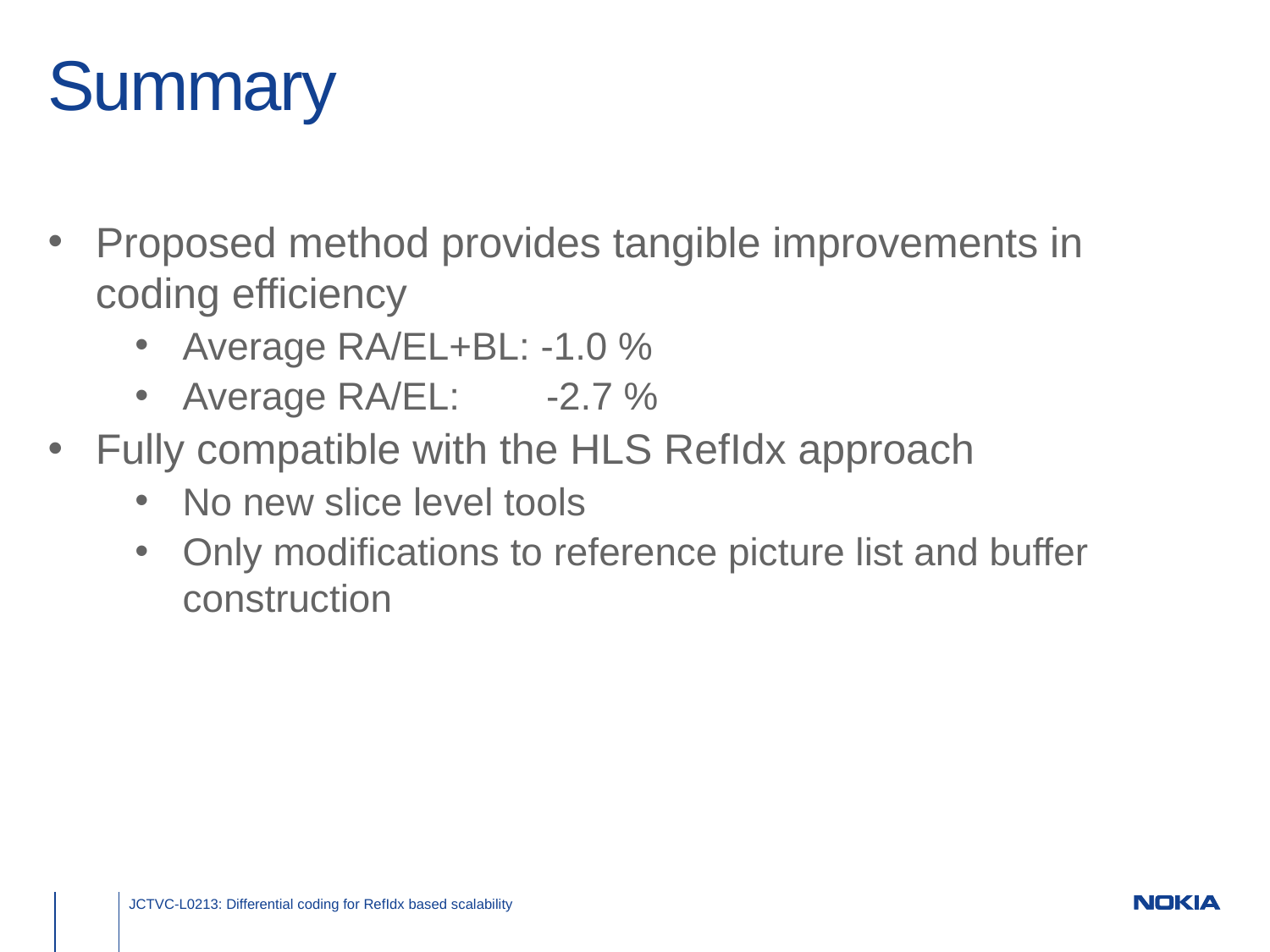

# Summary
Proposed method provides tangible improvements in coding efficiency
Average RA/EL+BL: -1.0 %
Average RA/EL:        -2.7 %
Fully compatible with the HLS RefIdx approach
No new slice level tools
Only modifications to reference picture list and buffer construction

JCTVC-L0213: Differential coding for RefIdx based scalability